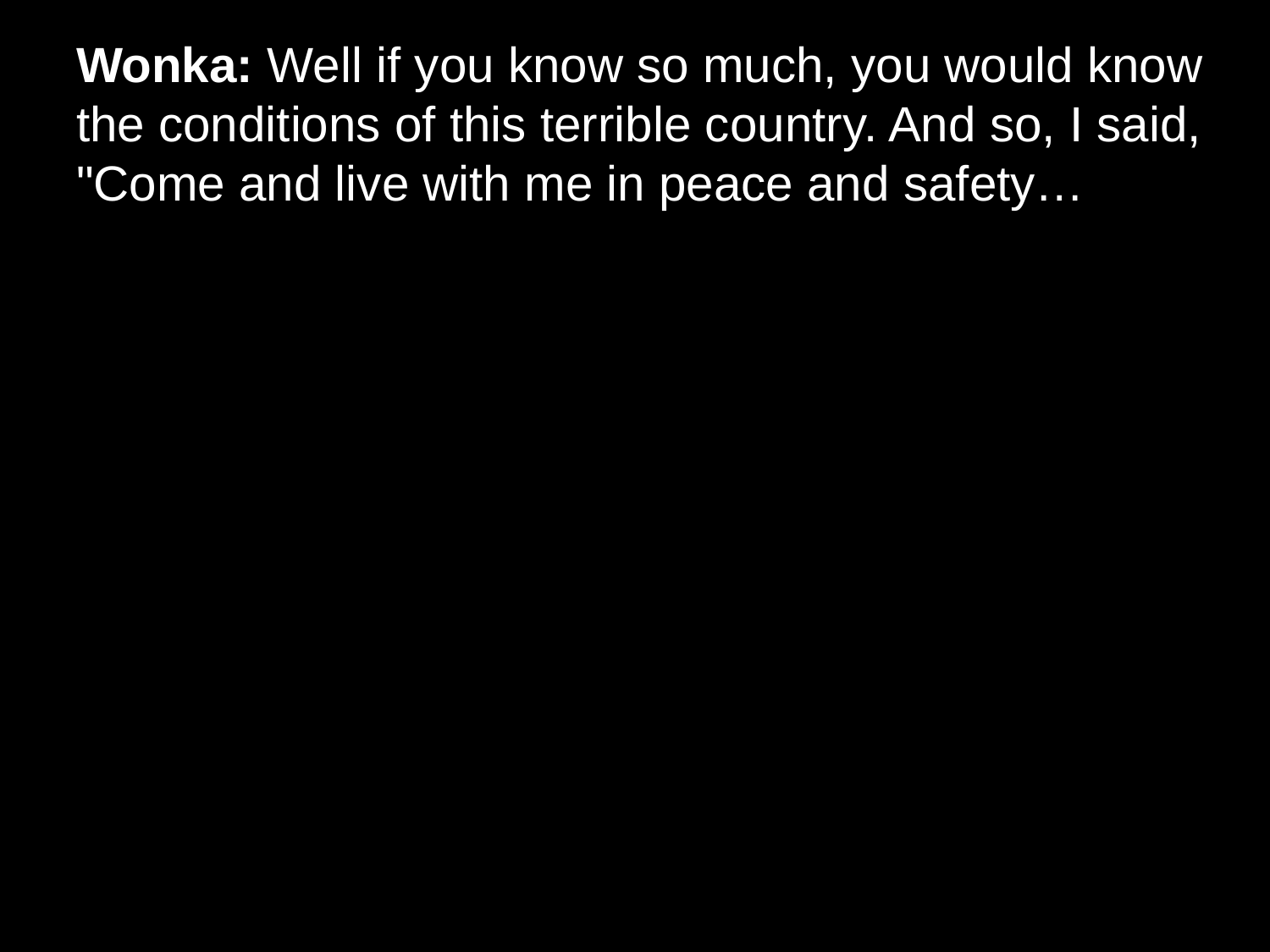

# Wonka: Well if you know so much, you would know the conditions of this terrible country. And so, I said, "Come and live with me in peace and safety…